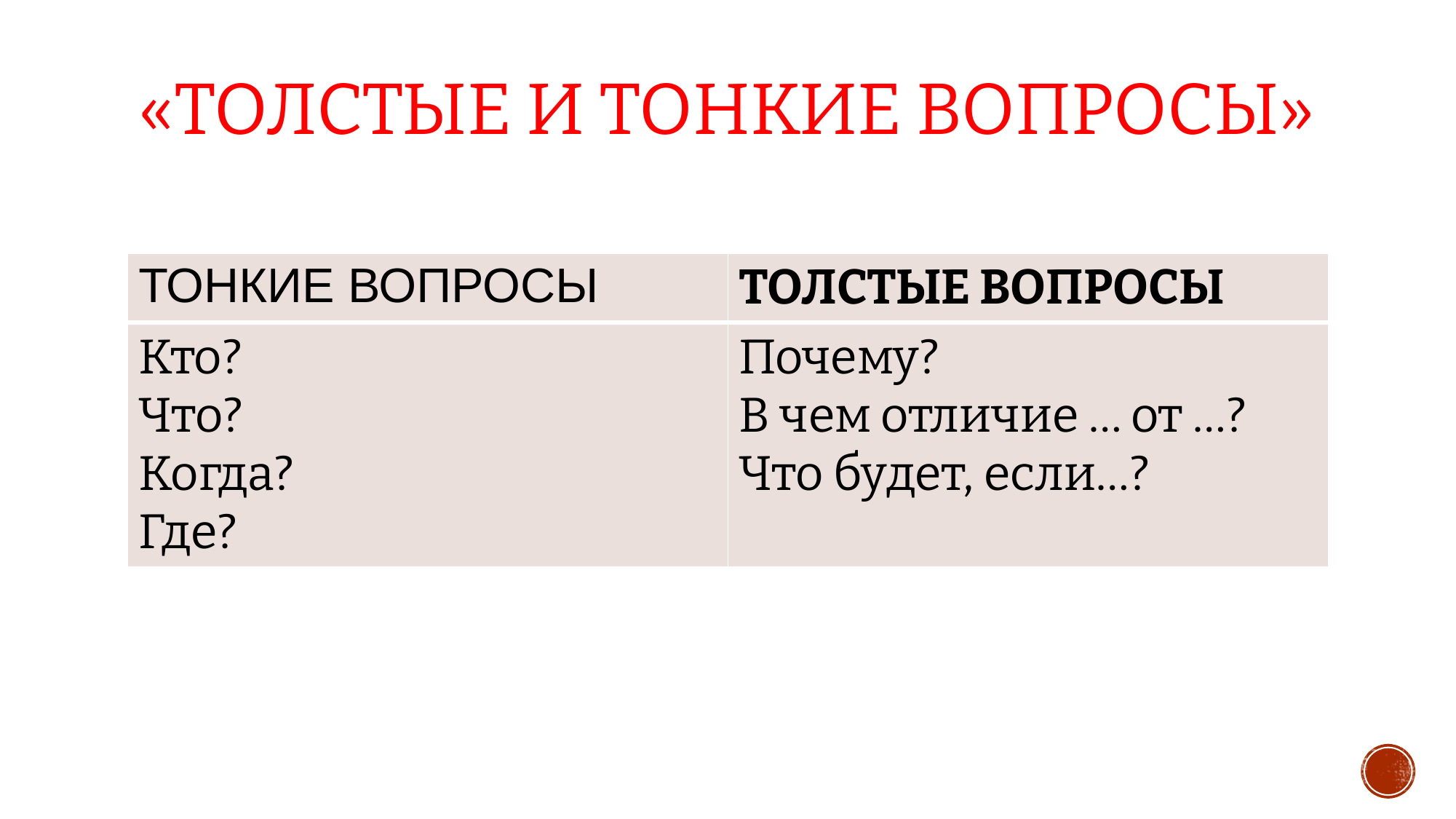

# «ТОЛСТЫЕ И ТОНКИЕ ВОПРОСЫ»
| ТОНКИЕ ВОПРОСЫ | ТОЛСТЫЕ ВОПРОСЫ |
| --- | --- |
| Кто? Что? Когда? Где? | Почему? В чем отличие … от …? Что будет, если…? |